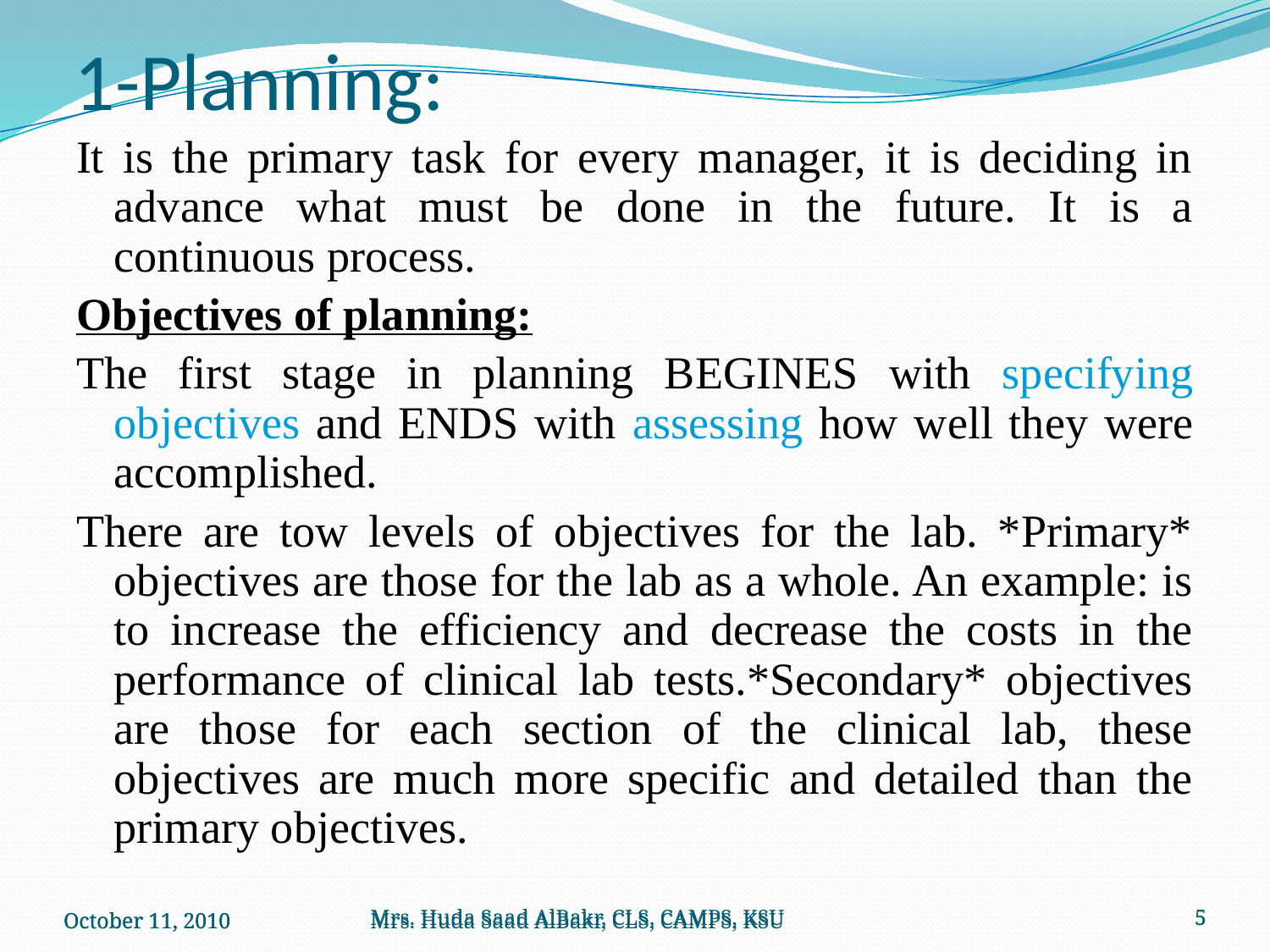

# 1-Planning:
It is the primary task for every manager, it is deciding in advance what must be done in the future. It is a continuous process.
Objectives of planning:
The first stage in planning BEGINES with specifying objectives and ENDS with assessing how well they were accomplished.
There are tow levels of objectives for the lab. *Primary* objectives are those for the lab as a whole. An example: is to increase the efficiency and decrease the costs in the performance of clinical lab tests.*Secondary* objectives are those for each section of the clinical lab, these objectives are much more specific and detailed than the primary objectives.
October 11, 2010
October 11, 2010
Mrs. Huda Saad AlBakr, CLS, CAMPS, KSU
Mrs. Huda Saad AlBakr, CLS, CAMPS, KSU
5
5